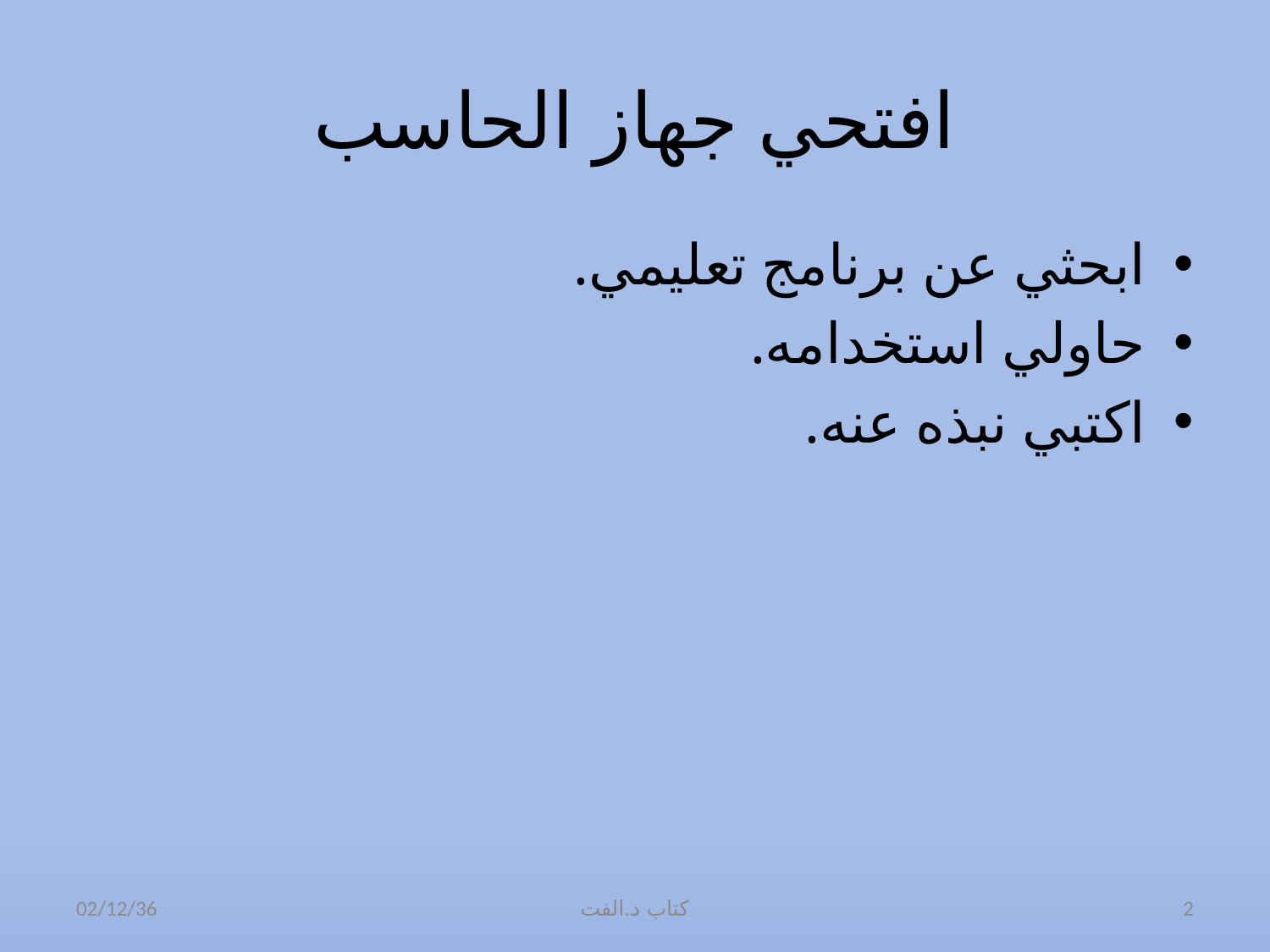

# افتحي جهاز الحاسب
ابحثي عن برنامج تعليمي.
حاولي استخدامه.
اكتبي نبذه عنه.
02/12/36
كتاب د.الفت
2